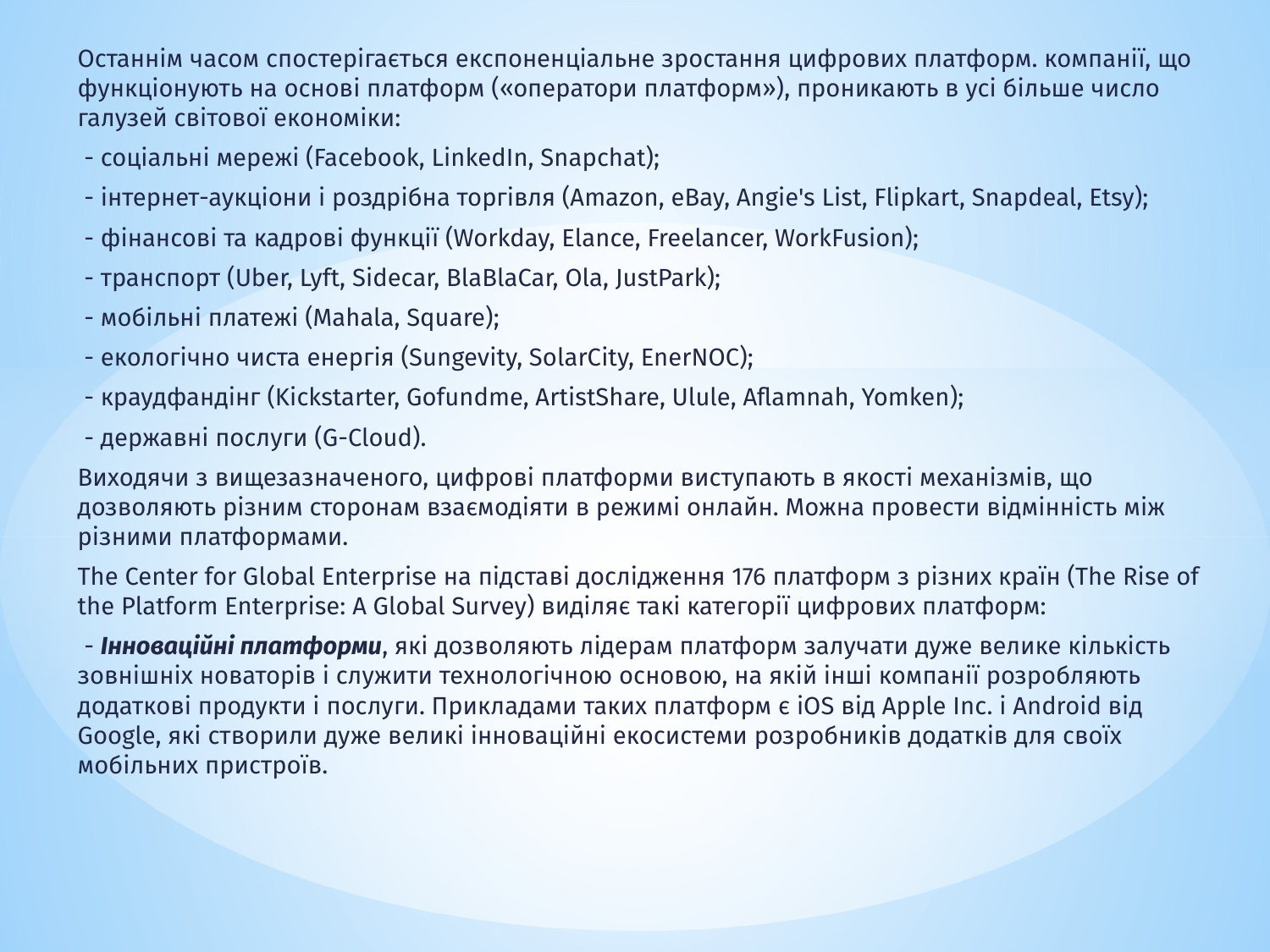

Останнім часом спостерігається експоненціальне зростання цифрових платформ. компанії, що функціонують на основі платформ («оператори платформ»), проникають в усі більше число галузей світової економіки:
 - соціальні мережі (Facebook, LinkedIn, Snapchat);
 - інтернет-аукціони і роздрібна торгівля (Amazon, eBay, Angie's List, Flipkart, Snapdeal, Etsy);
 - фінансові та кадрові функції (Workday, Elance, Freelancer, WorkFusion);
 - транспорт (Uber, Lyft, Sidecar, BlaBlaCar, Ola, JustPark);
 - мобільні платежі (Mahala, Square);
 - екологічно чиста енергія (Sungevity, SolarCity, EnerNOC);
 - краудфандінг (Kickstarter, Gofundme, ArtistShare, Ulule, Aflamnah, Yomken);
 - державні послуги (G-Cloud).
Виходячи з вищезазначеного, цифрові платформи виступають в якості механізмів, що дозволяють різним сторонам взаємодіяти в режимі онлайн. Можна провести відмінність між різними платформами.
The Center for Global Enterprise на підставі дослідження 176 платформ з різних країн (The Rise of the Platform Enterprise: A Global Survey) виділяє такі категорії цифрових платформ:
 - Інноваційні платформи, які дозволяють лідерам платформ залучати дуже велике кількість зовнішніх новаторів і служити технологічною основою, на якій інші компанії розробляють додаткові продукти і послуги. Прикладами таких платформ є iOS від Apple Inc. і Android від Google, які створили дуже великі інноваційні екосистеми розробників додатків для своїх мобільних пристроїв.